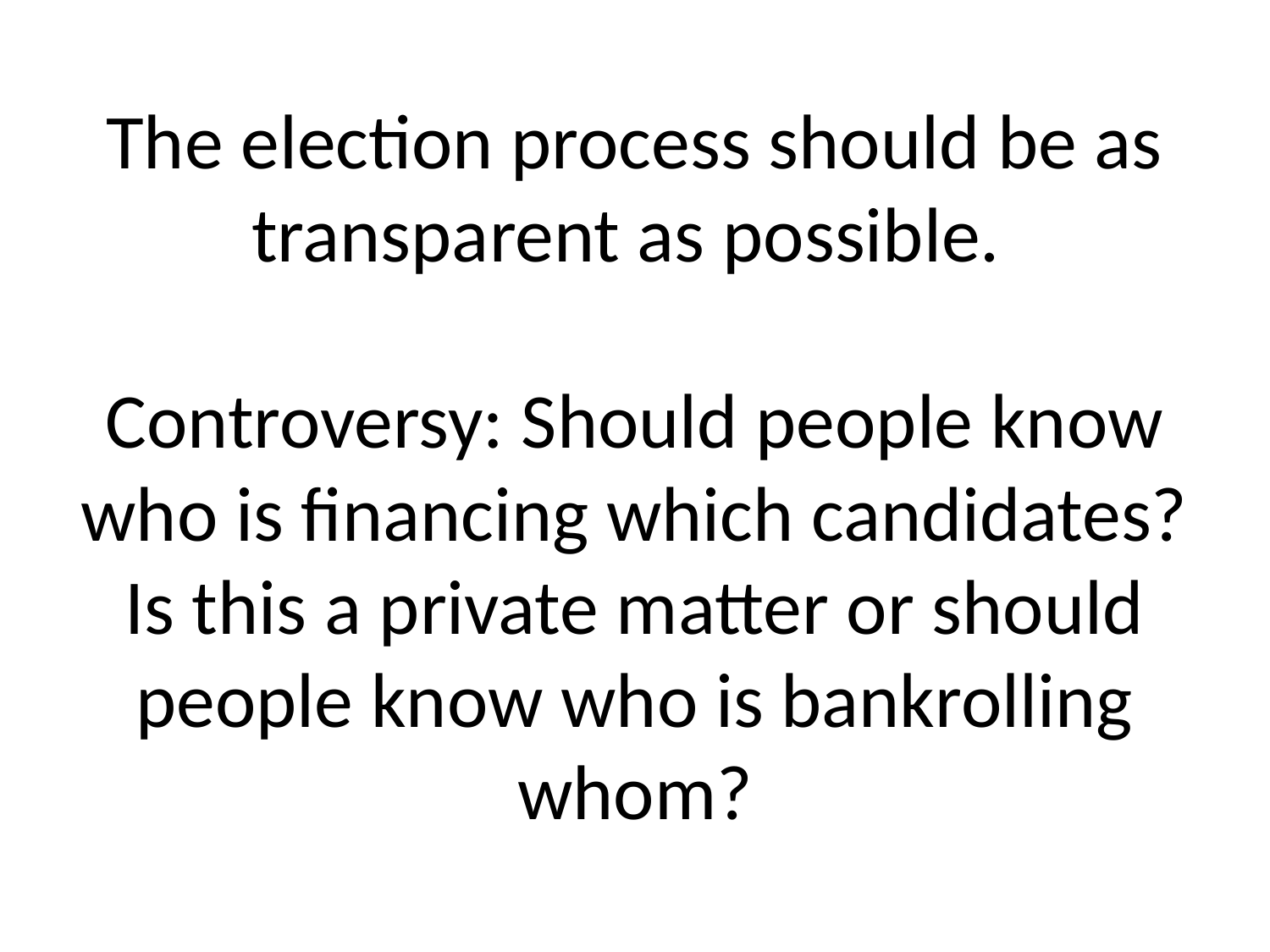

# The election process should be as transparent as possible. Controversy: Should people know who is financing which candidates? Is this a private matter or should people know who is bankrolling whom?